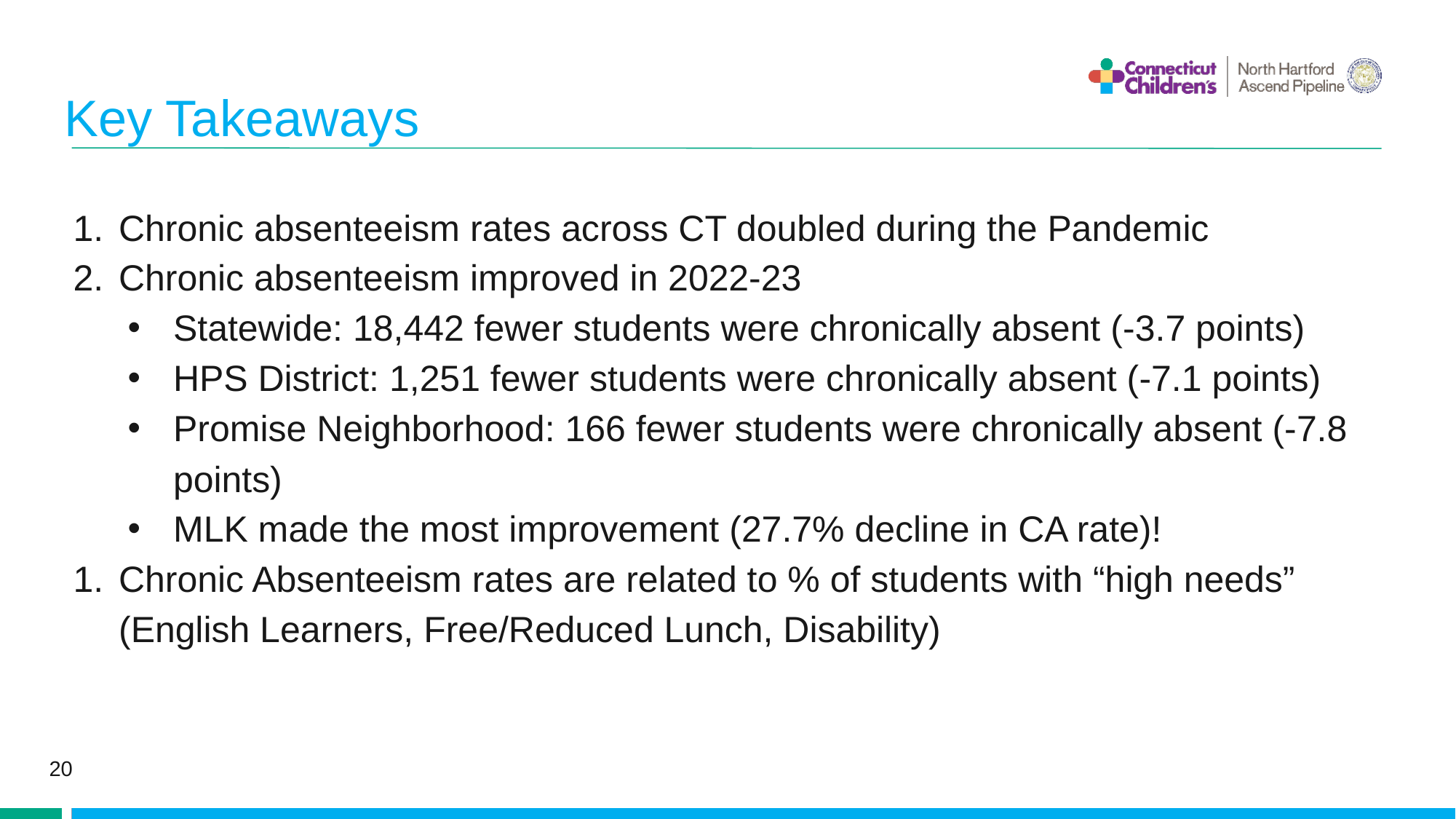

# Key Takeaways
Chronic absenteeism rates across CT doubled during the Pandemic
Chronic absenteeism improved in 2022-23
Statewide: 18,442 fewer students were chronically absent (-3.7 points)
HPS District: 1,251 fewer students were chronically absent (-7.1 points)
Promise Neighborhood: 166 fewer students were chronically absent (-7.8 points)
MLK made the most improvement (27.7% decline in CA rate)!
Chronic Absenteeism rates are related to % of students with “high needs” (English Learners, Free/Reduced Lunch, Disability)
20